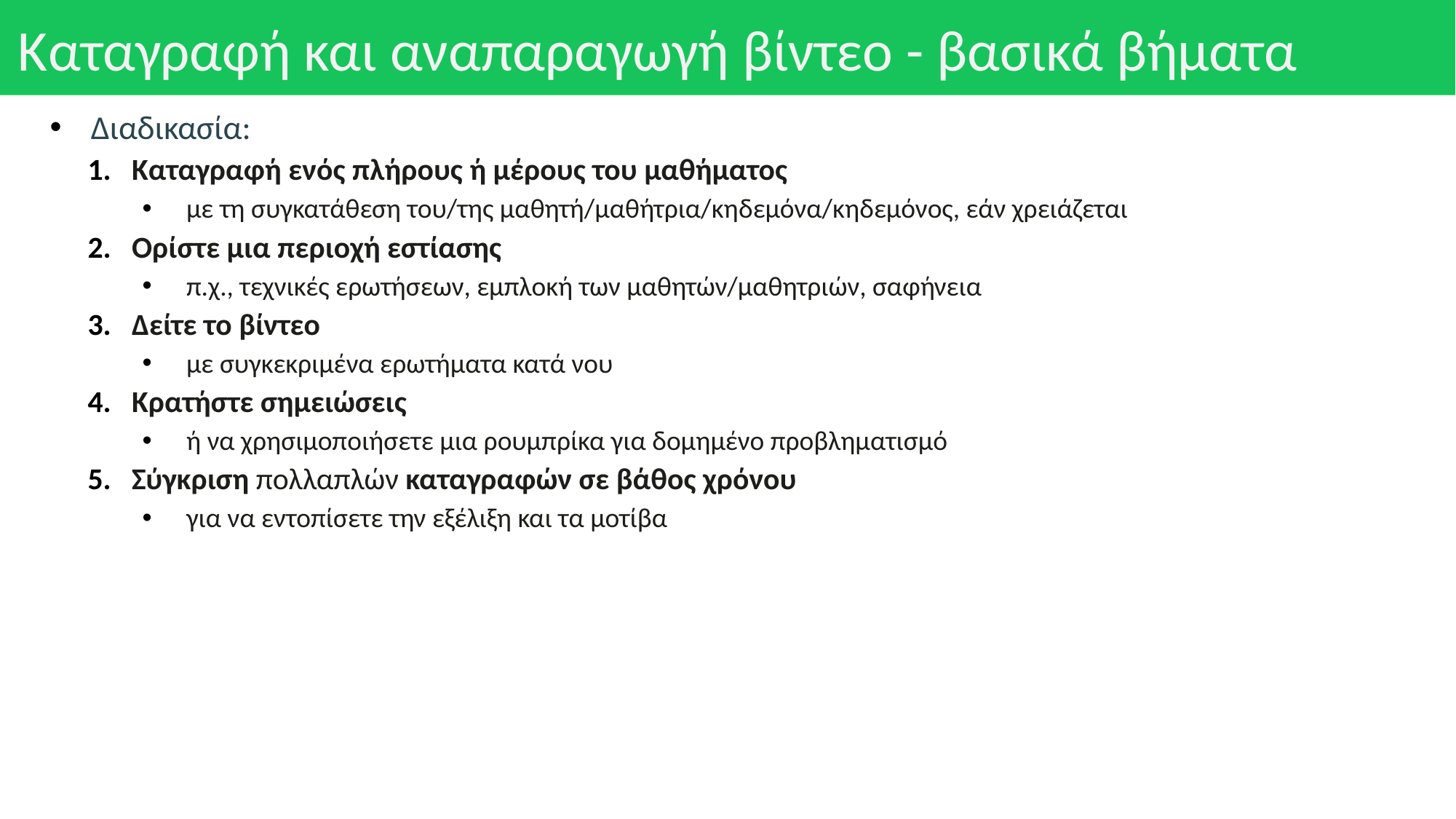

# Καταγραφή και αναπαραγωγή βίντεο - βασικά βήματα
Διαδικασία:
Καταγραφή ενός πλήρους ή μέρους του μαθήματος
με τη συγκατάθεση του/της μαθητή/μαθήτρια/κηδεμόνα/κηδεμόνος, εάν χρειάζεται
Ορίστε μια περιοχή εστίασης
π.χ., τεχνικές ερωτήσεων, εμπλοκή των μαθητών/μαθητριών, σαφήνεια
Δείτε το βίντεο
με συγκεκριμένα ερωτήματα κατά νου
Κρατήστε σημειώσεις
ή να χρησιμοποιήσετε μια ρουμπρίκα για δομημένο προβληματισμό
Σύγκριση πολλαπλών καταγραφών σε βάθος χρόνου
για να εντοπίσετε την εξέλιξη και τα μοτίβα